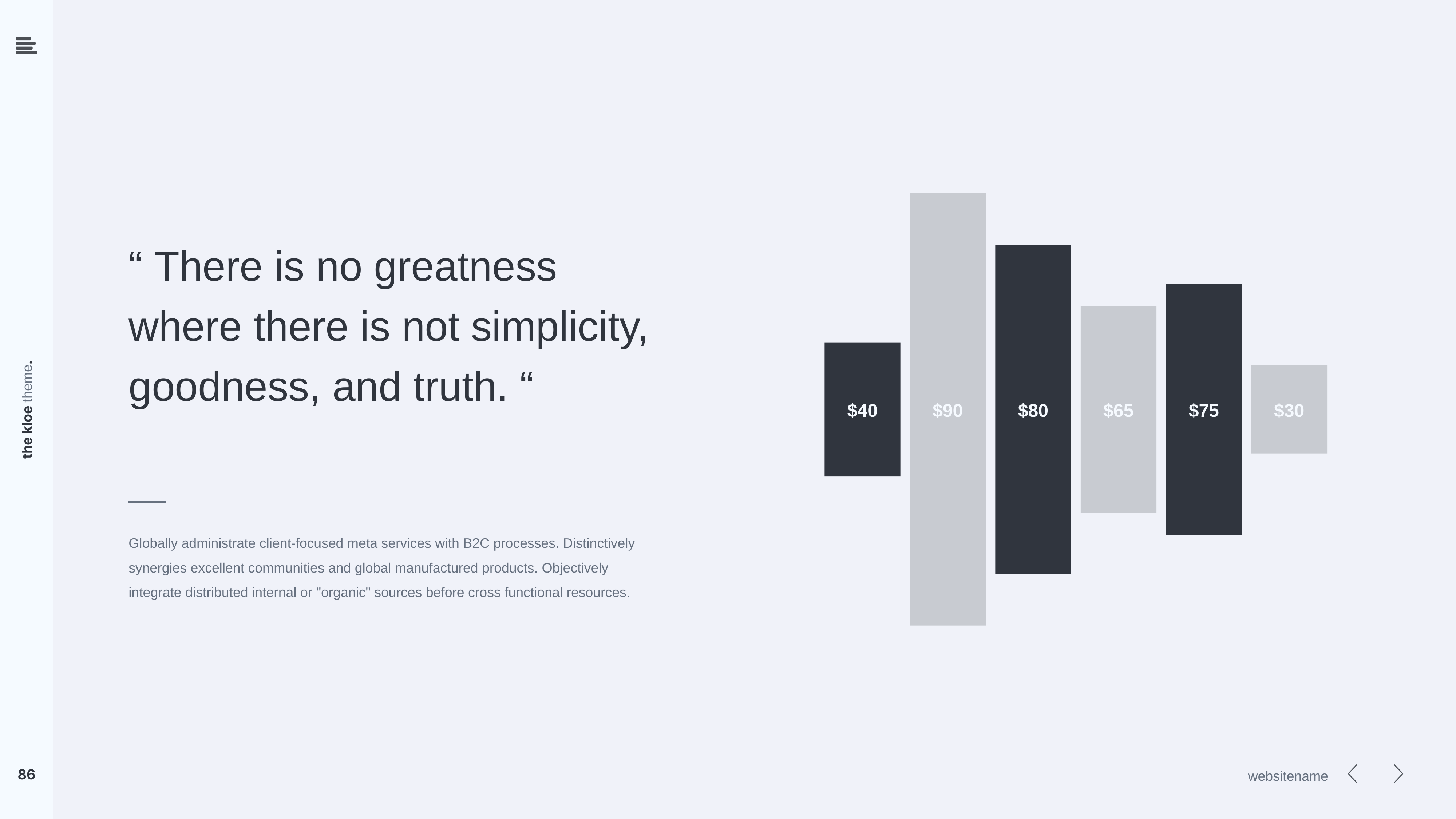

$90
“ There is no greatness
where there is not simplicity,
goodness, and truth. “
$80
$75
$65
$40
$30
Globally administrate client-focused meta services with B2C processes. Distinctively
synergies excellent communities and global manufactured products. Objectively
integrate distributed internal or "organic" sources before cross functional resources.
86